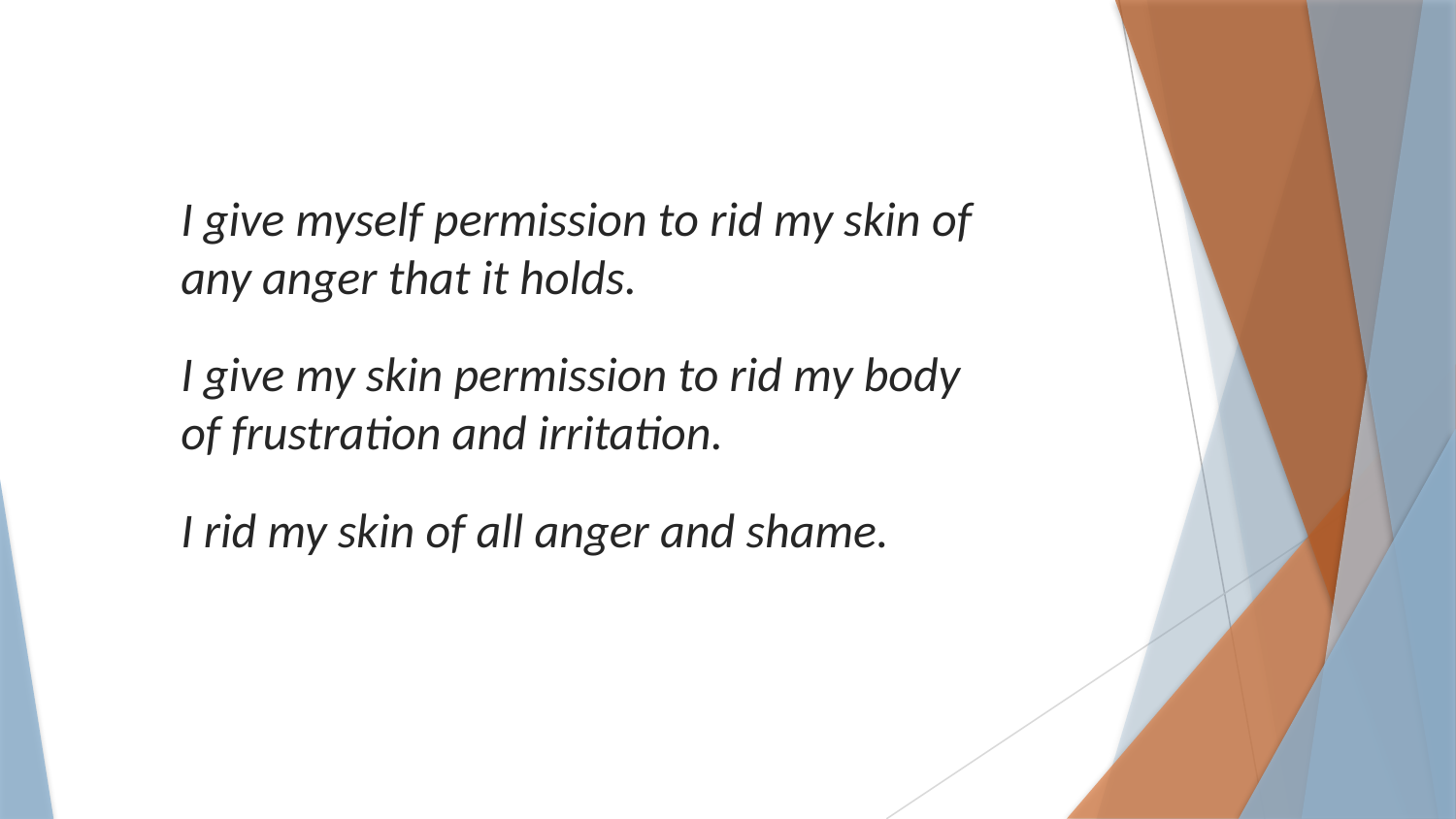

I give myself permission to rid my skin of any anger that it holds.
I give my skin permission to rid my body of frustration and irritation.
I rid my skin of all anger and shame.